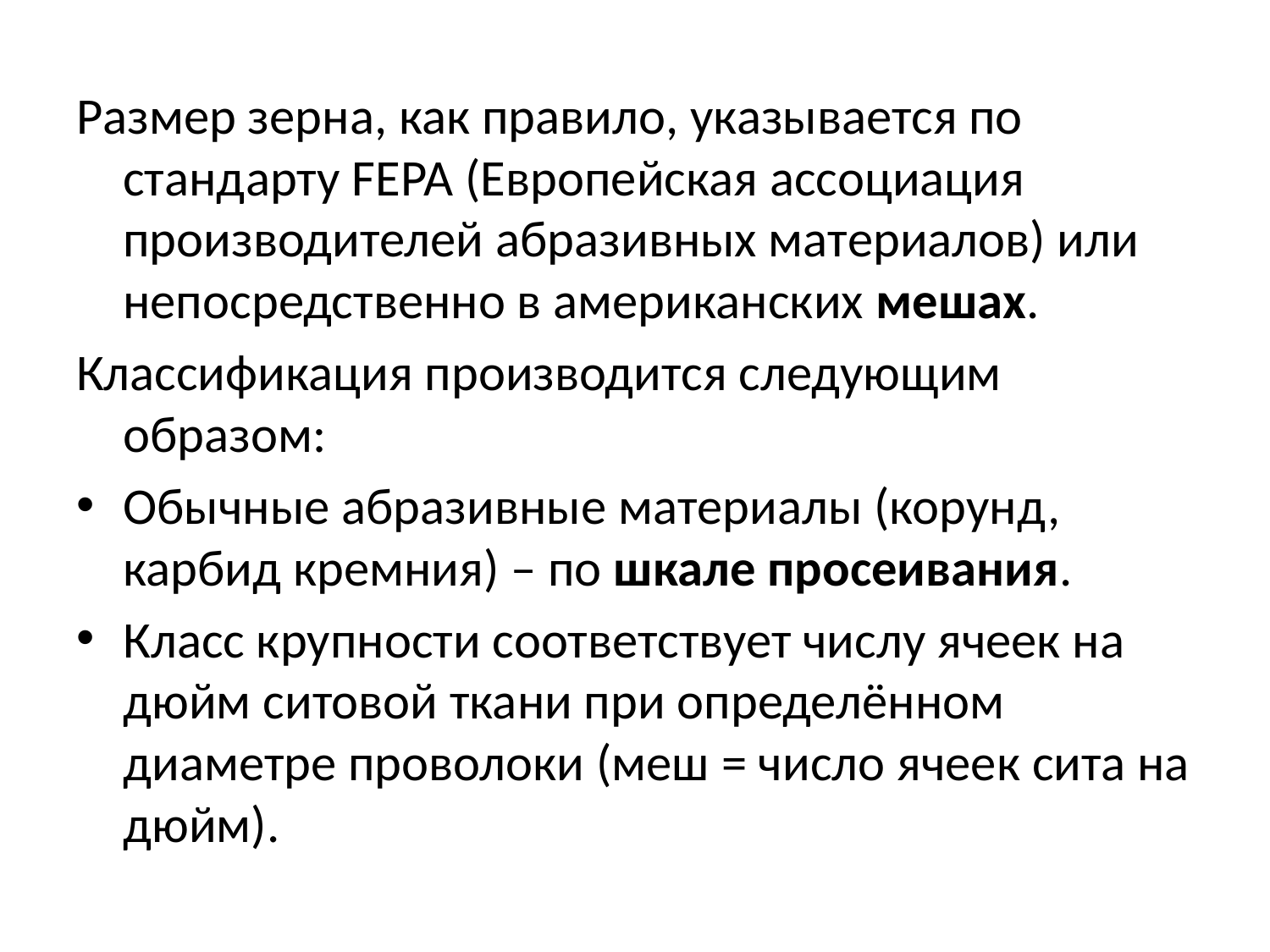

Размер зерна, как правило, указывается по стандарту FEPA (Европейская ассоциация производителей абразивных материалов) или непосредственно в американских мешах.
Классификация производится следующим образом:
Обычные абразивные материалы (корунд, карбид кремния) – по шкале просеивания.
Класс крупности соответствует числу ячеек на дюйм ситовой ткани при определённом диаметре проволоки (меш = число ячеек сита на дюйм).